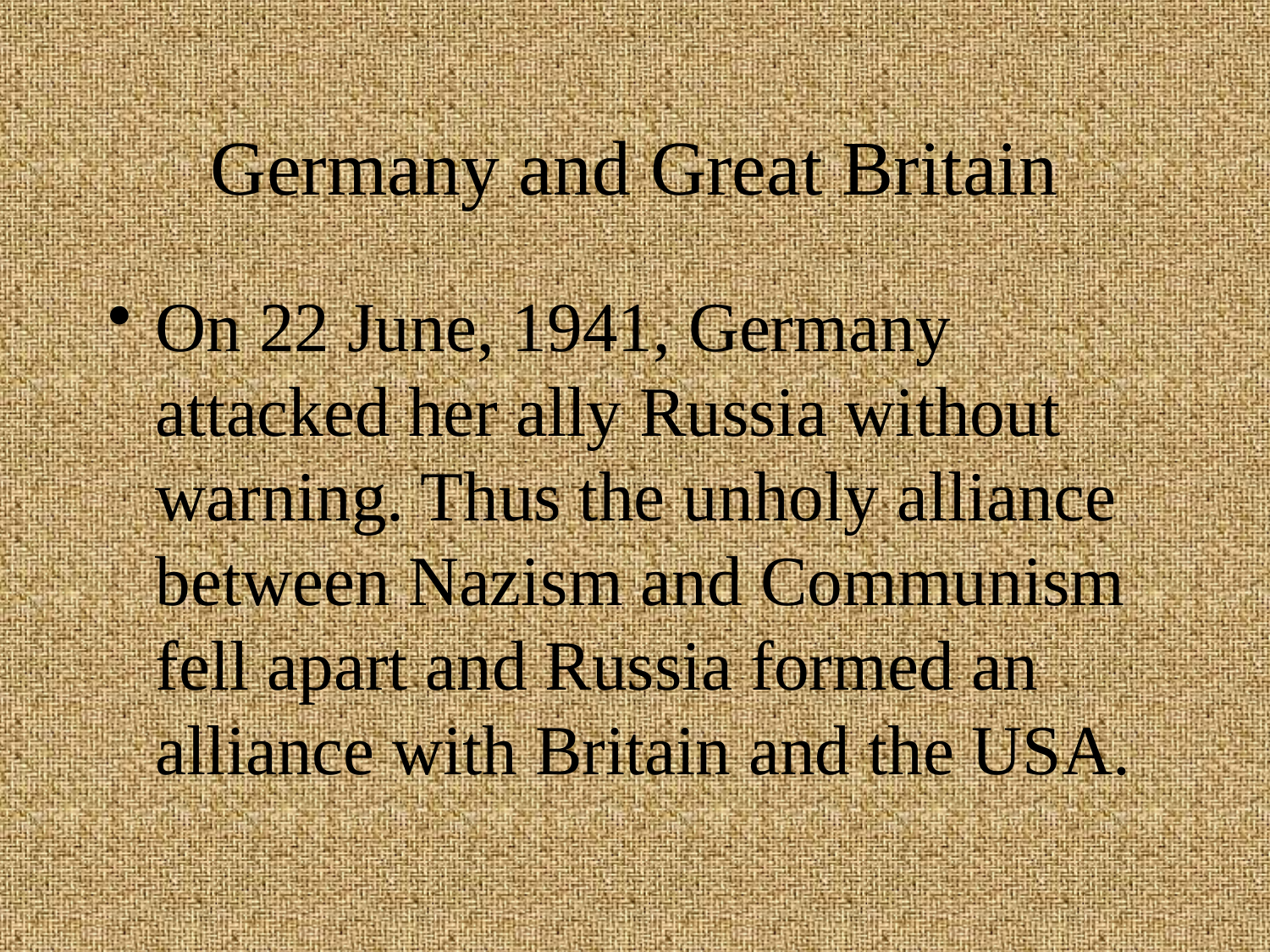

# Germany and Great Britain
On 22 June, 1941, Germany attacked her ally Russia without warning. Thus the unholy alliance between Nazism and Communism fell apart and Russia formed an alliance with Britain and the USA.